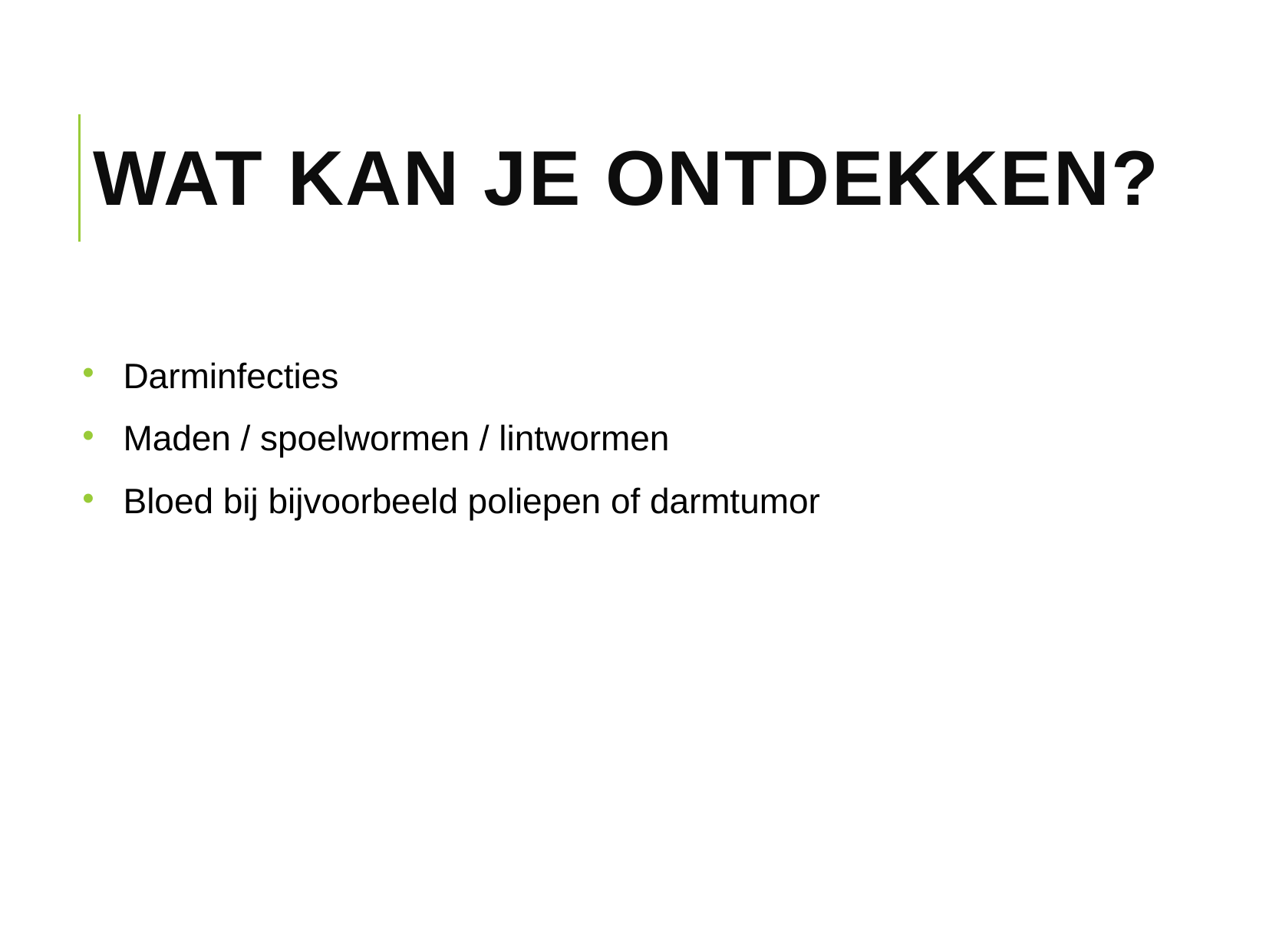

# Wat kan je ontdekken?

Darminfecties
Maden / spoelwormen / lintwormen
Bloed bij bijvoorbeeld poliepen of darmtumor